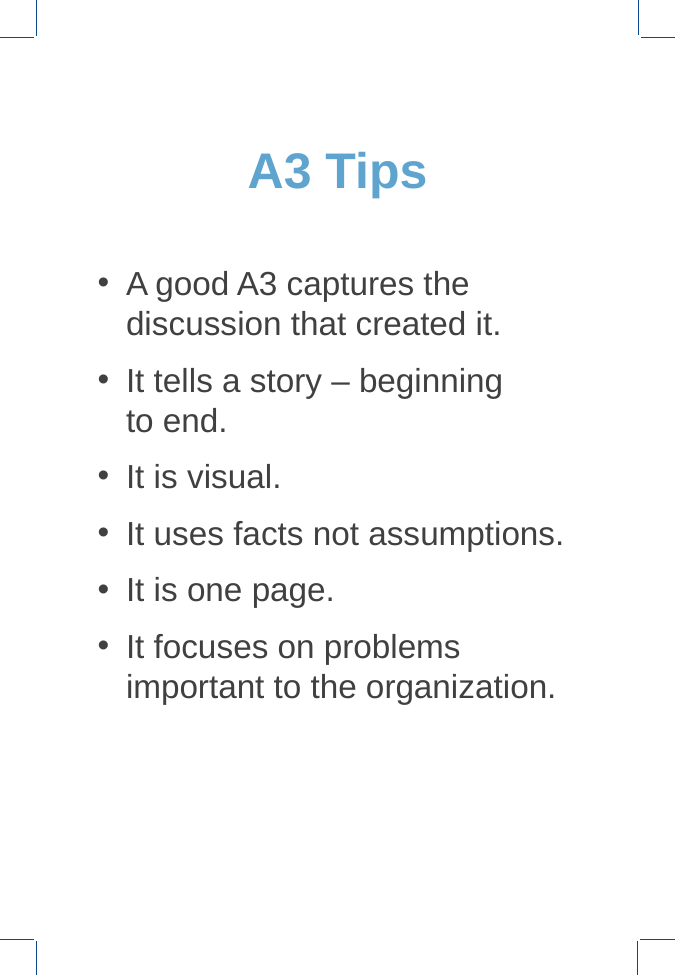

# A3 Tips
A good A3 captures the discussion that created it.
It tells a story – beginning
to end.
It is visual.
It uses facts not assumptions.
It is one page.
It focuses on problems
important to the organization.